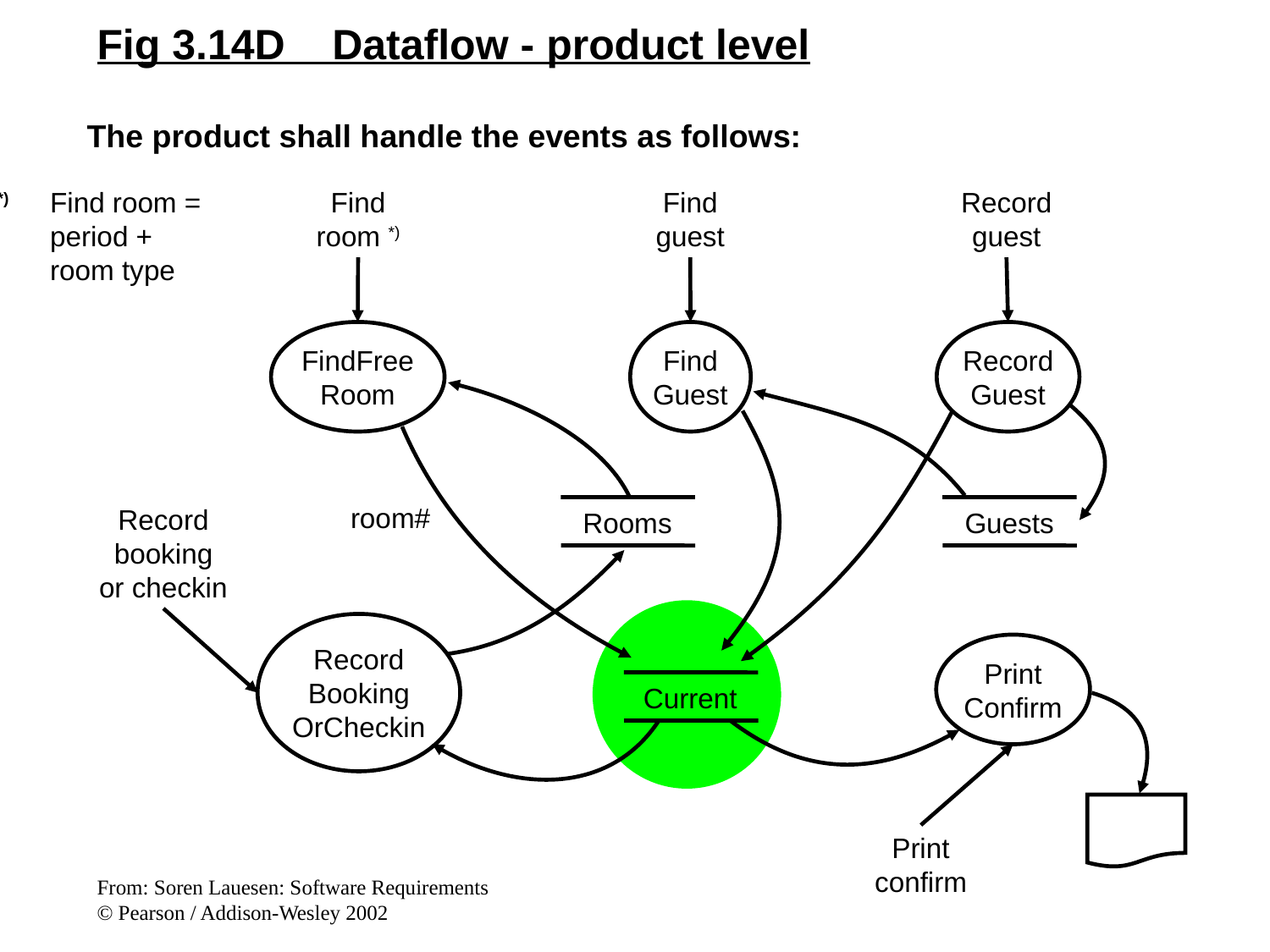

Fig 3.14D    Dataflow - product level
The product shall handle the events as follows:
*)	Find room =
	period +
	room type
Find
room *)
Find
guest
Record
guest
FindFree
Room
Find
Guest
Record
Guest

room#
Record
booking
or checkin

Rooms

Guests

Record
Booking
OrCheckin
Print
Confirm

Current

Print
confirm
From: Soren Lauesen: Software Requirements
© Pearson / Addison-Wesley 2002